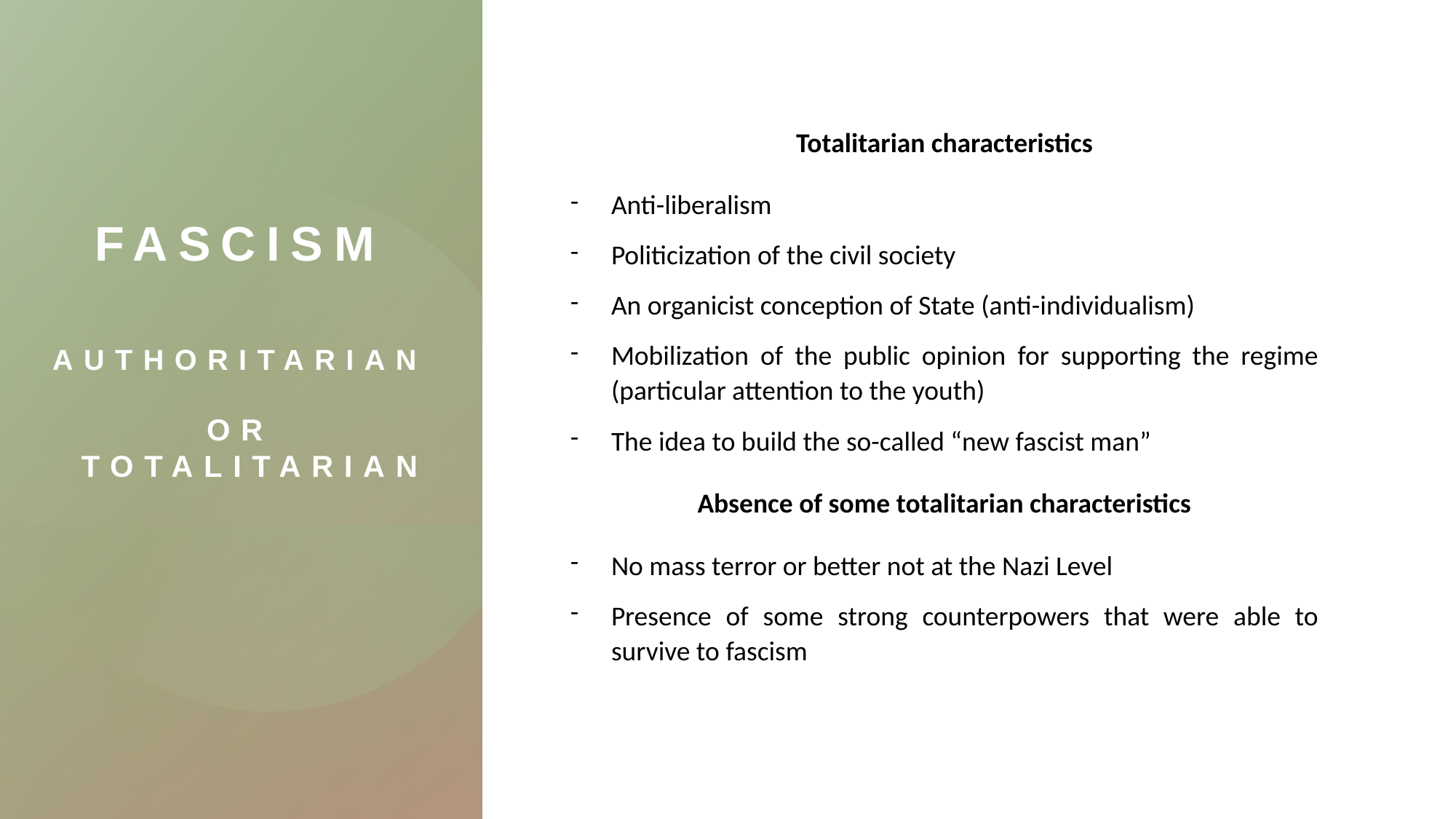

# Fascism authoritariAN or totalitarian
Totalitarian characteristics
Anti-liberalism
Politicization of the civil society
An organicist conception of State (anti-individualism)
Mobilization of the public opinion for supporting the regime (particular attention to the youth)
The idea to build the so-called “new fascist man”
Absence of some totalitarian characteristics
No mass terror or better not at the Nazi Level
Presence of some strong counterpowers that were able to survive to fascism